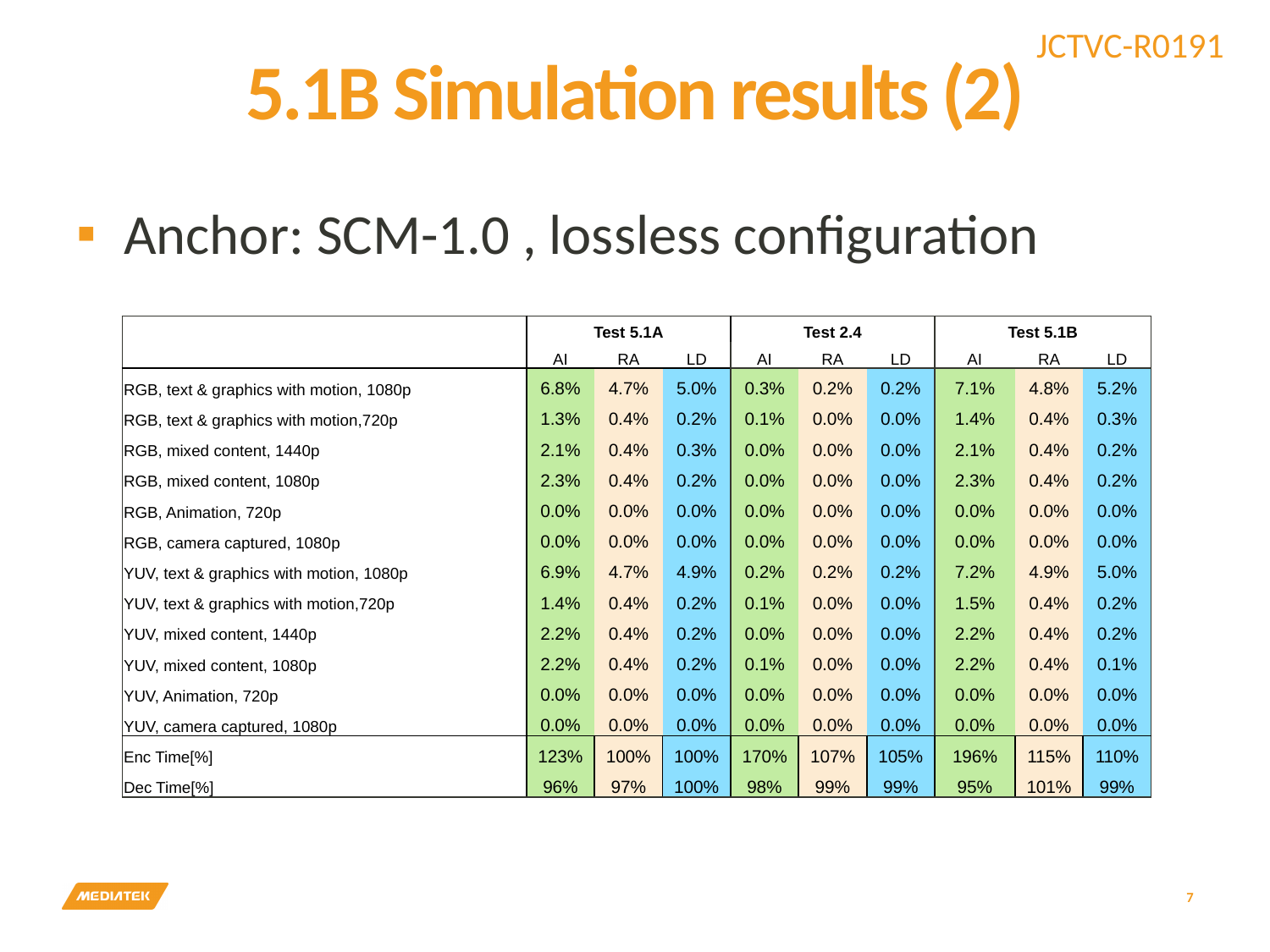

# 5.1B Simulation results (2)
Anchor: SCM-1.0 , lossless configuration

|  | Test 5.1A |  |  | Test 2.4 |  |  | Test 5.1B |  |  |
| --- | --- | --- | --- | --- | --- | --- | --- | --- | --- |
|  | AI | RA | LD | AI | RA | LD | AI | RA | LD |
| RGB, text & graphics with motion, 1080p | 6.8% | 4.7% | 5.0% | 0.3% | 0.2% | 0.2% | 7.1% | 4.8% | 5.2% |
| RGB, text & graphics with motion,720p | 1.3% | 0.4% | 0.2% | 0.1% | 0.0% | 0.0% | 1.4% | 0.4% | 0.3% |
| RGB, mixed content, 1440p | 2.1% | 0.4% | 0.3% | 0.0% | 0.0% | 0.0% | 2.1% | 0.4% | 0.2% |
| RGB, mixed content, 1080p | 2.3% | 0.4% | 0.2% | 0.0% | 0.0% | 0.0% | 2.3% | 0.4% | 0.2% |
| RGB, Animation, 720p | 0.0% | 0.0% | 0.0% | 0.0% | 0.0% | 0.0% | 0.0% | 0.0% | 0.0% |
| RGB, camera captured, 1080p | 0.0% | 0.0% | 0.0% | 0.0% | 0.0% | 0.0% | 0.0% | 0.0% | 0.0% |
| YUV, text & graphics with motion, 1080p | 6.9% | 4.7% | 4.9% | 0.2% | 0.2% | 0.2% | 7.2% | 4.9% | 5.0% |
| YUV, text & graphics with motion,720p | 1.4% | 0.4% | 0.2% | 0.1% | 0.0% | 0.0% | 1.5% | 0.4% | 0.2% |
| YUV, mixed content, 1440p | 2.2% | 0.4% | 0.2% | 0.0% | 0.0% | 0.0% | 2.2% | 0.4% | 0.2% |
| YUV, mixed content, 1080p | 2.2% | 0.4% | 0.2% | 0.1% | 0.0% | 0.0% | 2.2% | 0.4% | 0.1% |
| YUV, Animation, 720p | 0.0% | 0.0% | 0.0% | 0.0% | 0.0% | 0.0% | 0.0% | 0.0% | 0.0% |
| YUV, camera captured, 1080p | 0.0% | 0.0% | 0.0% | 0.0% | 0.0% | 0.0% | 0.0% | 0.0% | 0.0% |
| Enc Time[%] | 123% | 100% | 100% | 170% | 107% | 105% | 196% | 115% | 110% |
| Dec Time[%] | 96% | 97% | 100% | 98% | 99% | 99% | 95% | 101% | 99% |
7